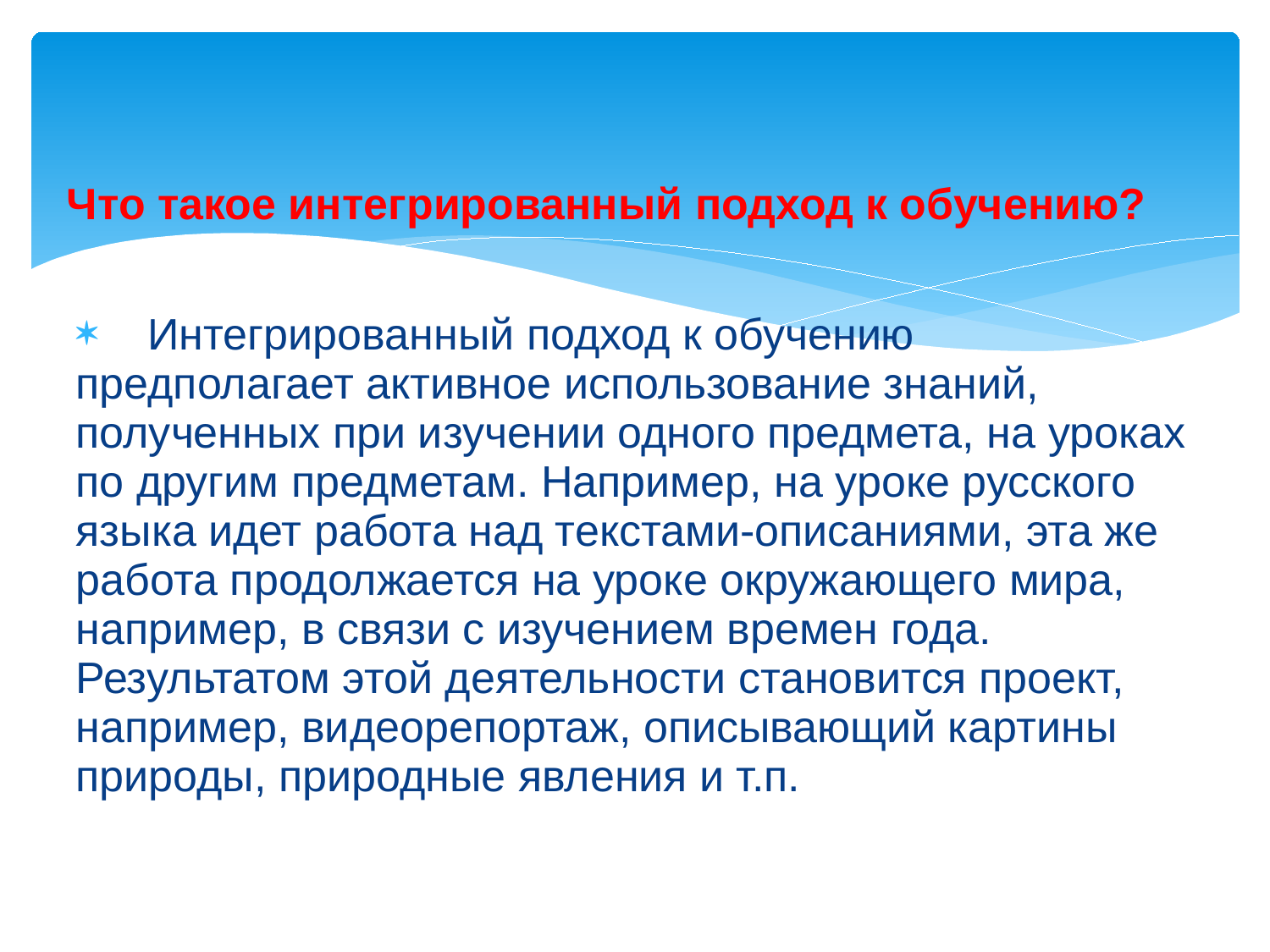

# Что такое интегрированный подход к обучению?
    Интегрированный подход к обучению предполагает активное использование знаний, полученных при изучении одного предмета, на уроках по другим предметам. Например, на уроке русского языка идет работа над текстами-описаниями, эта же работа продолжается на уроке окружающего мира, например, в связи с изучением времен года. Результатом этой деятельности становится проект, например, видеорепортаж, описывающий картины природы, природные явления и т.п.